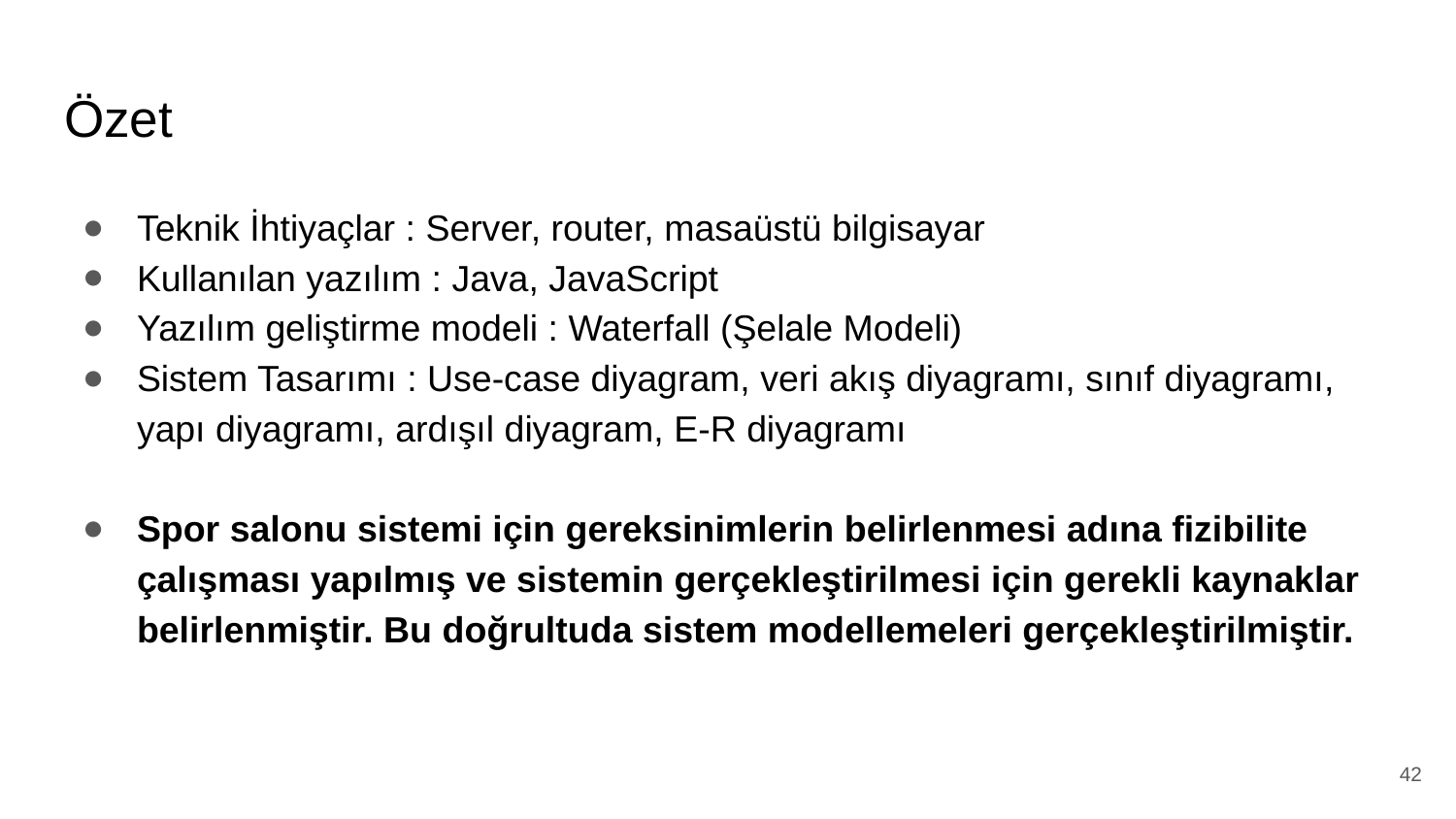

# Özet
Teknik İhtiyaçlar : Server, router, masaüstü bilgisayar
Kullanılan yazılım : Java, JavaScript
Yazılım geliştirme modeli : Waterfall (Şelale Modeli)
Sistem Tasarımı : Use-case diyagram, veri akış diyagramı, sınıf diyagramı, yapı diyagramı, ardışıl diyagram, E-R diyagramı

Spor salonu sistemi için gereksinimlerin belirlenmesi adına fizibilite çalışması yapılmış ve sistemin gerçekleştirilmesi için gerekli kaynaklar belirlenmiştir. Bu doğrultuda sistem modellemeleri gerçekleştirilmiştir.

42